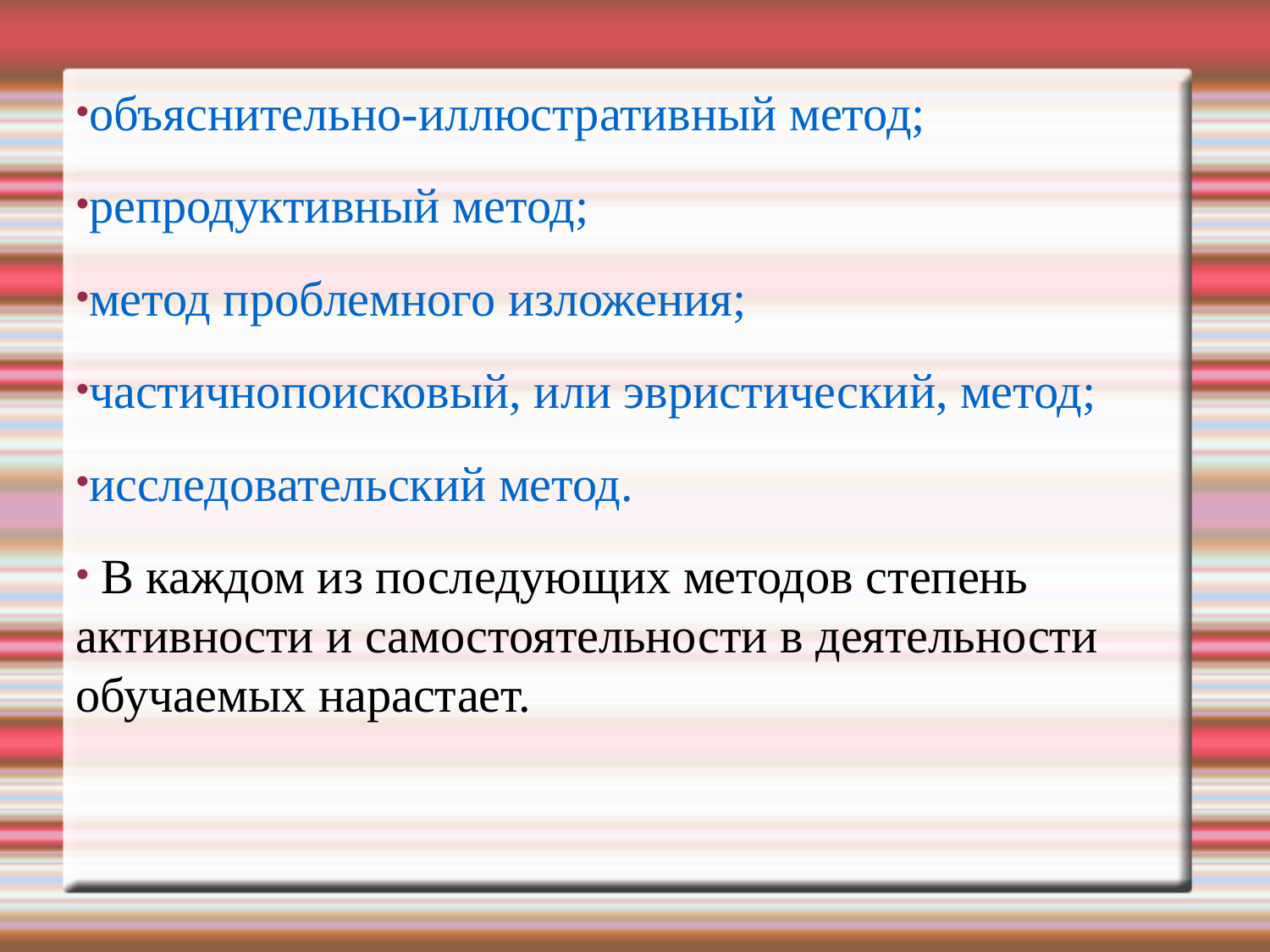

объяснительно-иллюстративный метод;
репродуктивный метод;
метод проблемного изложения;
частичнопоисковый, или эвристический, метод;
исследовательский метод.
 В каждом из последующих методов степень активности и самостоятельности в деятельности обучаемых нарастает.